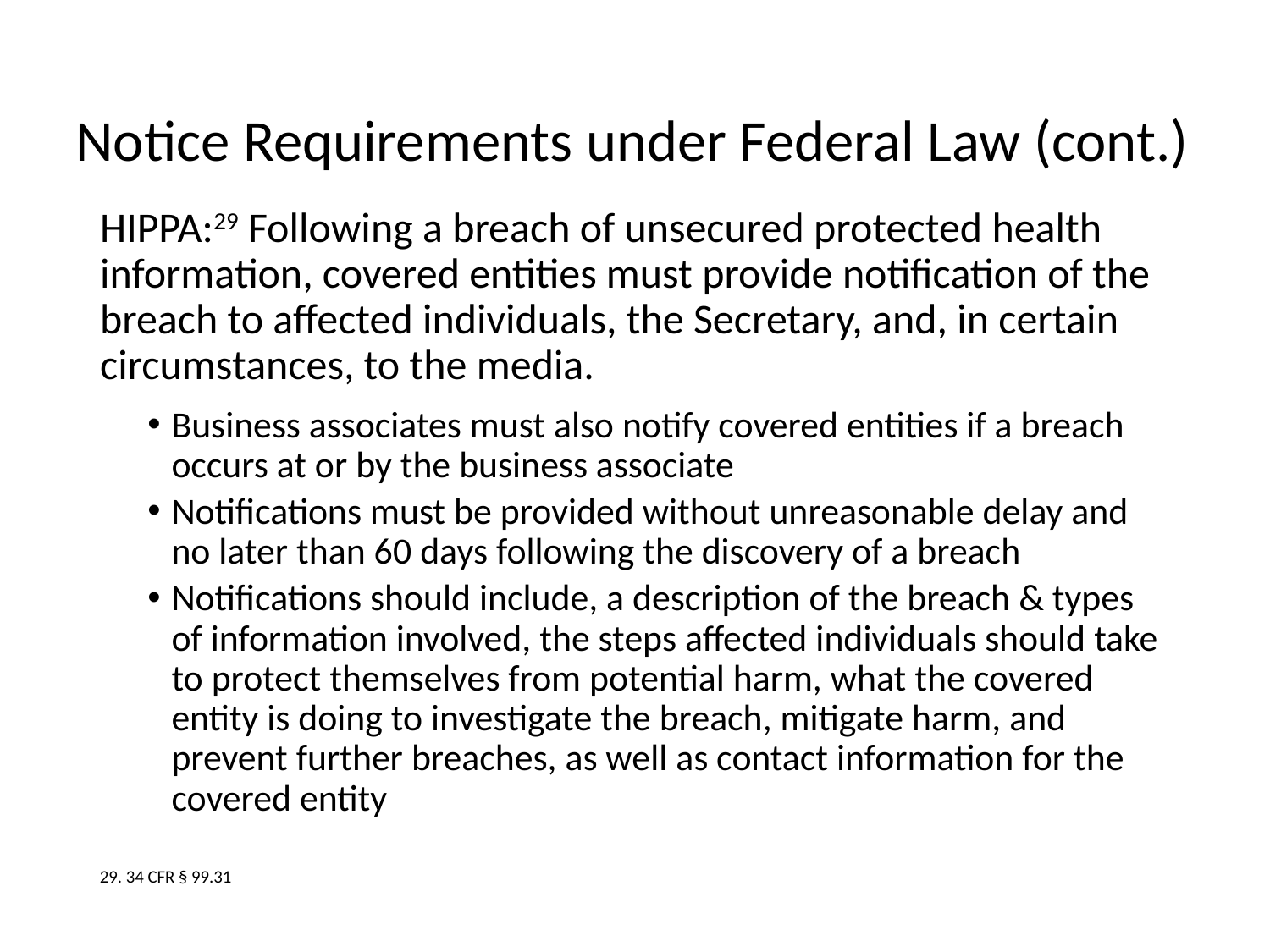

# Notice Requirements under Federal Law (cont.)
HIPPA:29 Following a breach of unsecured protected health information, covered entities must provide notification of the breach to affected individuals, the Secretary, and, in certain circumstances, to the media.
Business associates must also notify covered entities if a breach occurs at or by the business associate
Notifications must be provided without unreasonable delay and no later than 60 days following the discovery of a breach
Notifications should include, a description of the breach & types of information involved, the steps affected individuals should take to protect themselves from potential harm, what the covered entity is doing to investigate the breach, mitigate harm, and prevent further breaches, as well as contact information for the covered entity

29. 34 CFR § 99.31